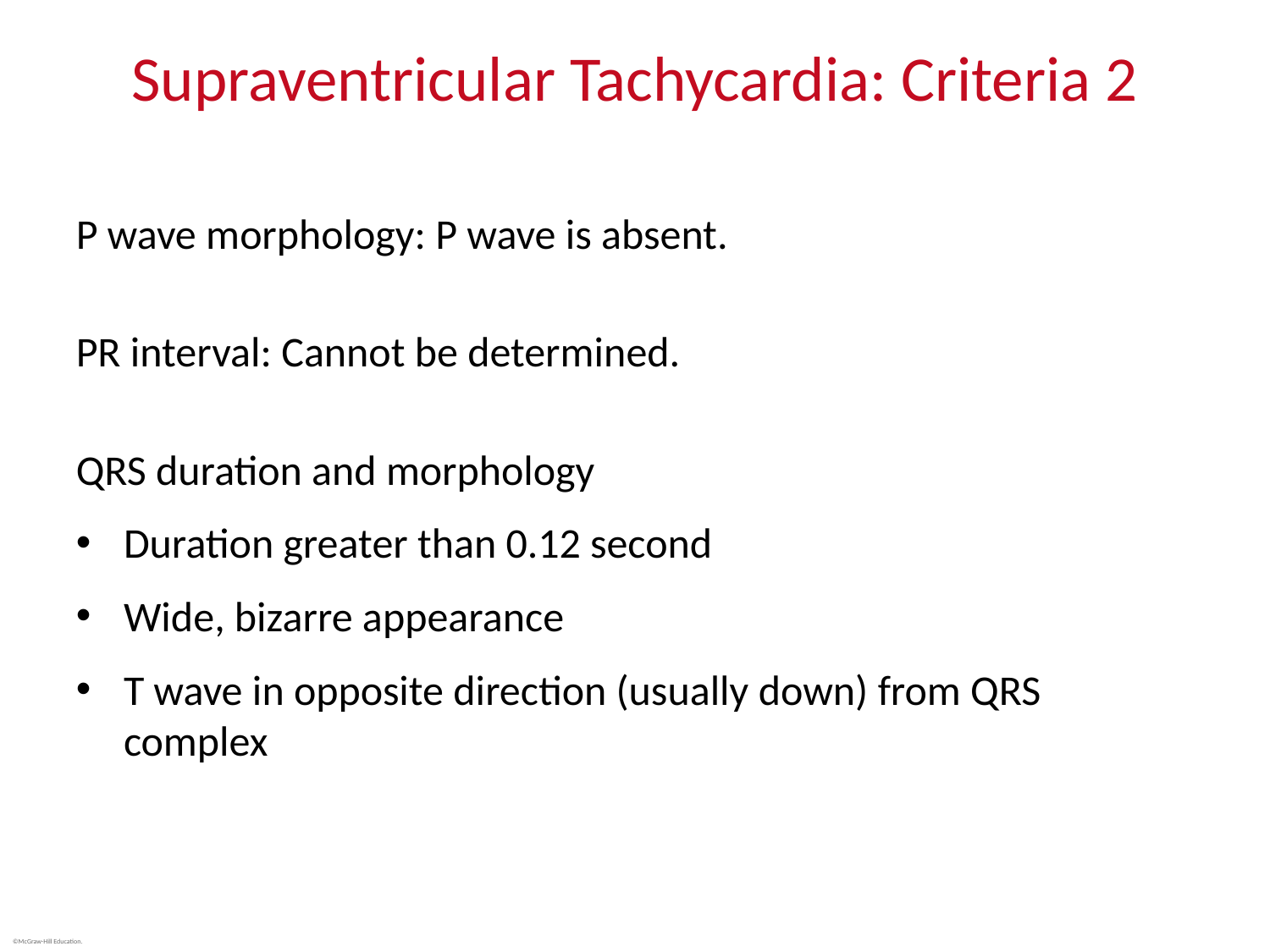

# Supraventricular Tachycardia: Criteria 2
P wave morphology: P wave is absent.
PR interval: Cannot be determined.
QRS duration and morphology
Duration greater than 0.12 second
Wide, bizarre appearance
T wave in opposite direction (usually down) from QRS complex